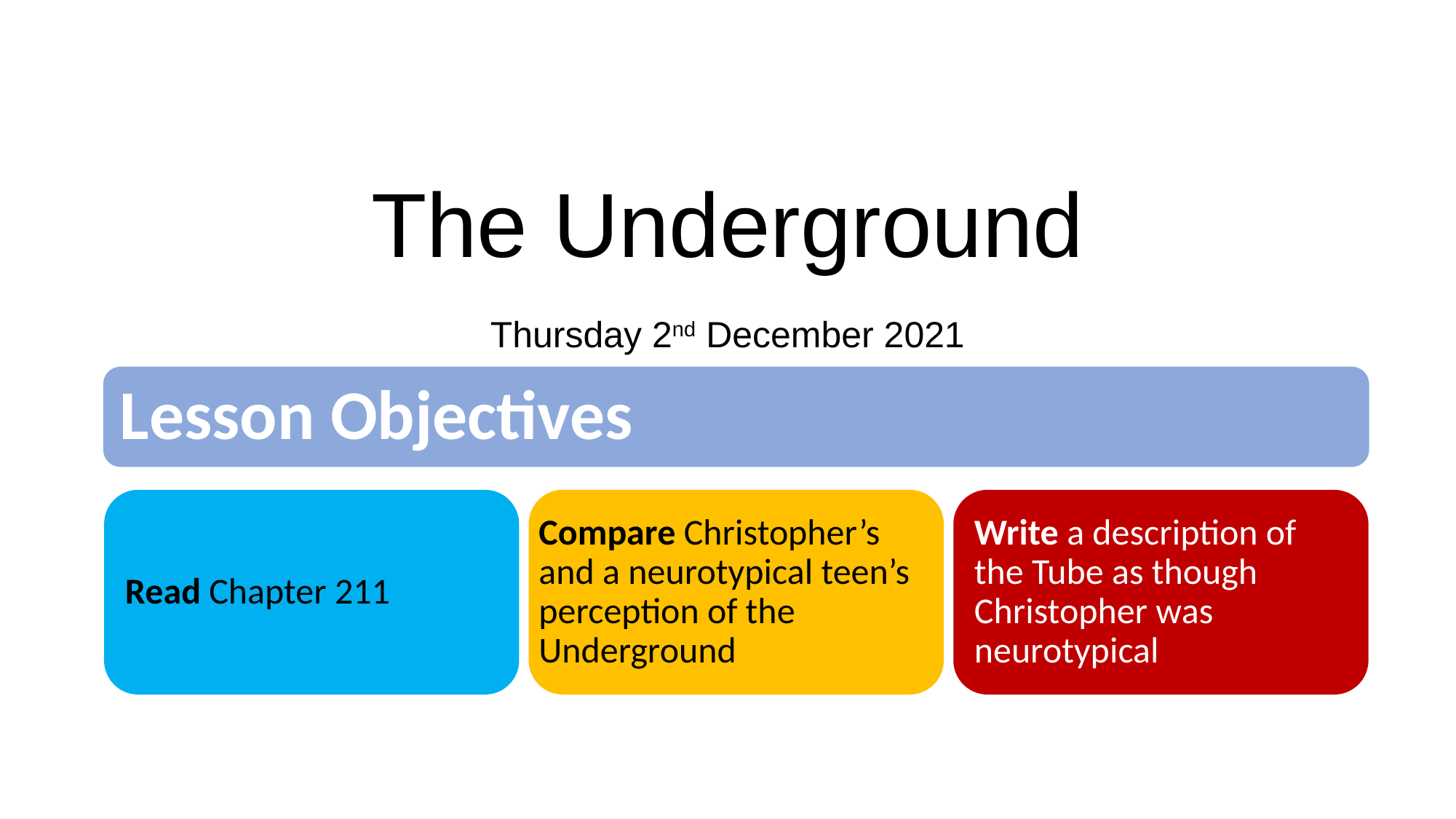

# The Underground
Thursday 2nd December 2021
Lesson Objectives
Read Chapter 211
Compare Christopher’s and a neurotypical teen’s perception of the Underground
Write a description of the Tube as though Christopher was neurotypical